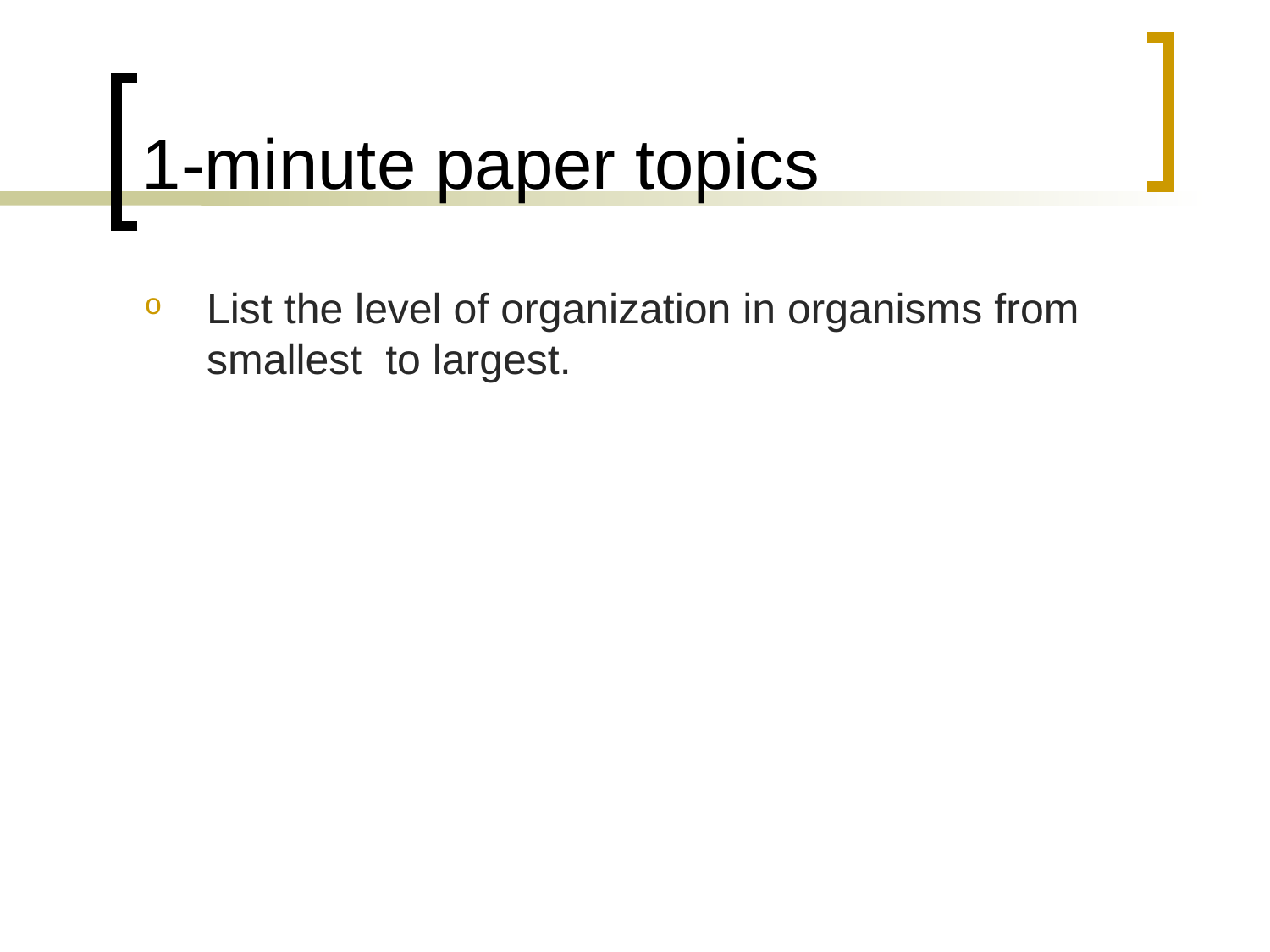

# 1-minute paper topics
List the level of organization in organisms from smallest  to largest.